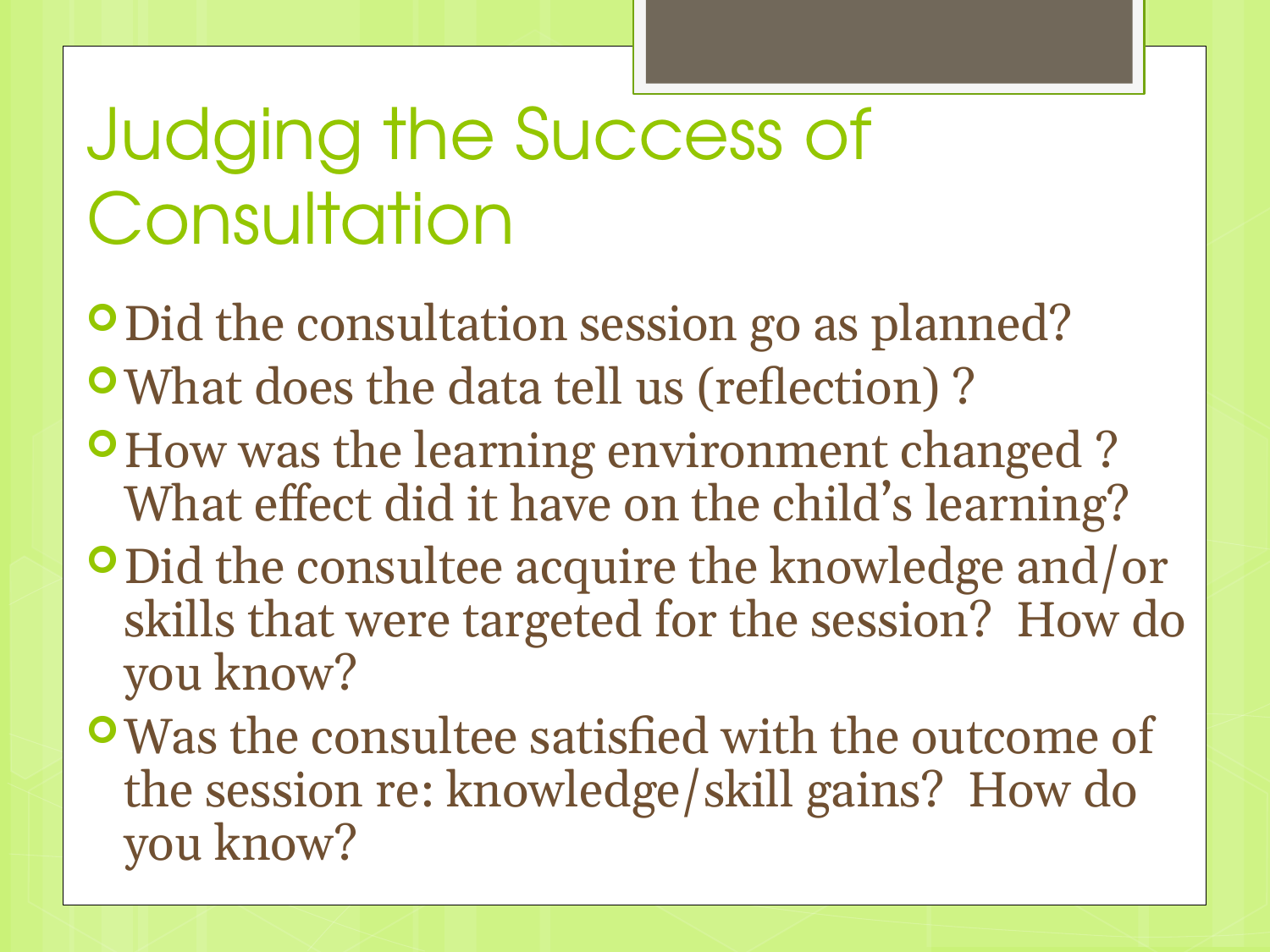

# Judging the Success of  Consultation
Did the consultation session go as planned?
What does the data tell us (reflection) ?
How was the learning environment changed ? What effect did it have on the child’s learning?
Did the consultee acquire the knowledge and/or skills that were targeted for the session?  How do you know?
Was the consultee satisfied with the outcome of the session re: knowledge/skill gains?  How do you know?